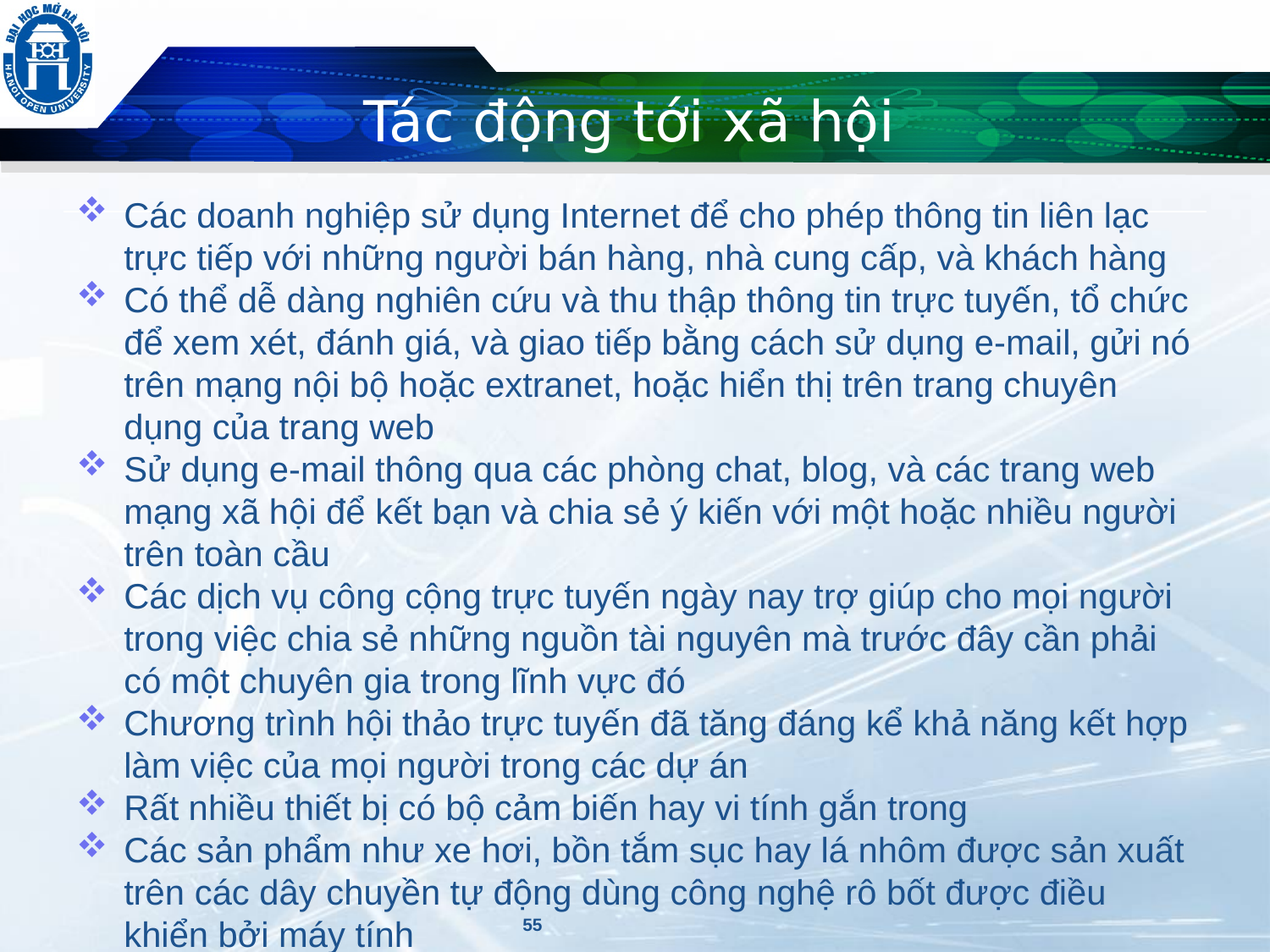

# Tác động tới xã hội
Các doanh nghiệp sử dụng Internet để cho phép thông tin liên lạc trực tiếp với những người bán hàng, nhà cung cấp, và khách hàng
Có thể dễ dàng nghiên cứu và thu thập thông tin trực tuyến, tổ chức để xem xét, đánh giá, và giao tiếp bằng cách sử dụng e-mail, gửi nó trên mạng nội bộ hoặc extranet, hoặc hiển thị trên trang chuyên dụng của trang web
Sử dụng e-mail thông qua các phòng chat, blog, và các trang web mạng xã hội để kết bạn và chia sẻ ý kiến ​​với một hoặc nhiều người trên toàn cầu
Các dịch vụ công cộng trực tuyến ngày nay trợ giúp cho mọi người trong việc chia sẻ những nguồn tài nguyên mà trước đây cần phải có một chuyên gia trong lĩnh vực đó
Chương trình hội thảo trực tuyến đã tăng đáng kể khả năng kết hợp làm việc của mọi người trong các dự án
Rất nhiều thiết bị có bộ cảm biến hay vi tính gắn trong
Các sản phẩm như xe hơi, bồn tắm sục hay lá nhôm được sản xuất trên các dây chuyền tự động dùng công nghệ rô bốt được điều khiển bởi máy tính
55